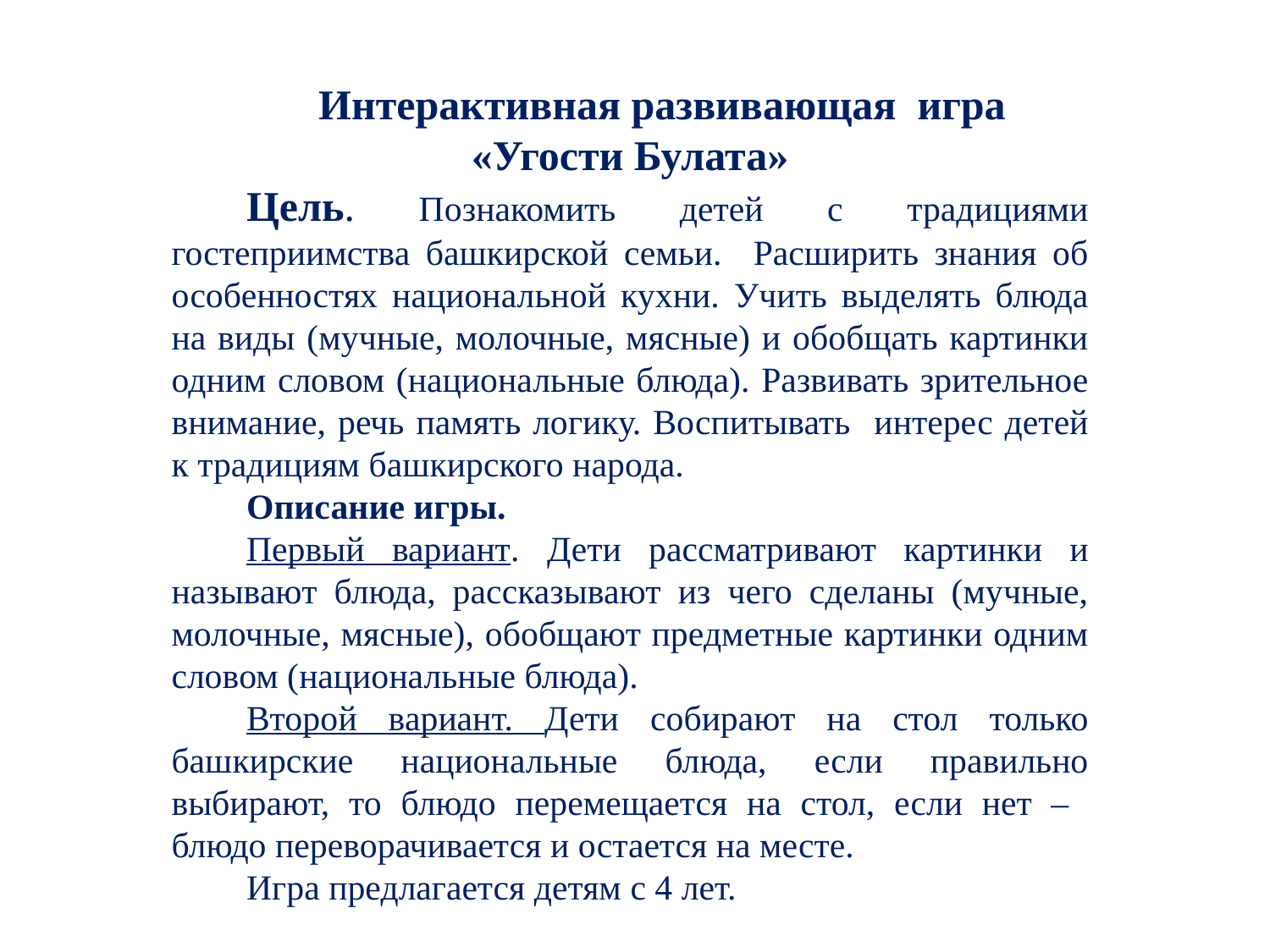

Интерактивная развивающая  игра  «Угости Булата»
Цель. Познакомить детей с традициями гостеприимства башкирской семьи.  Расширить знания об особенностях национальной кухни. Учить выделять блюда на виды (мучные, молочные, мясные) и обобщать картинки одним словом (национальные блюда). Развивать зрительное внимание, речь память логику. Воспитывать  интерес детей к традициям башкирского народа.
Описание игры.
Первый вариант. Дети рассматривают картинки и называют блюда, рассказывают из чего сделаны (мучные, молочные, мясные), обобщают предметные картинки одним словом (национальные блюда).
Второй вариант. Дети собирают на стол только башкирские национальные блюда, если правильно выбирают, то блюдо перемещается на стол, если нет –  блюдо переворачивается и остается на месте.
Игра предлагается детям с 4 лет.